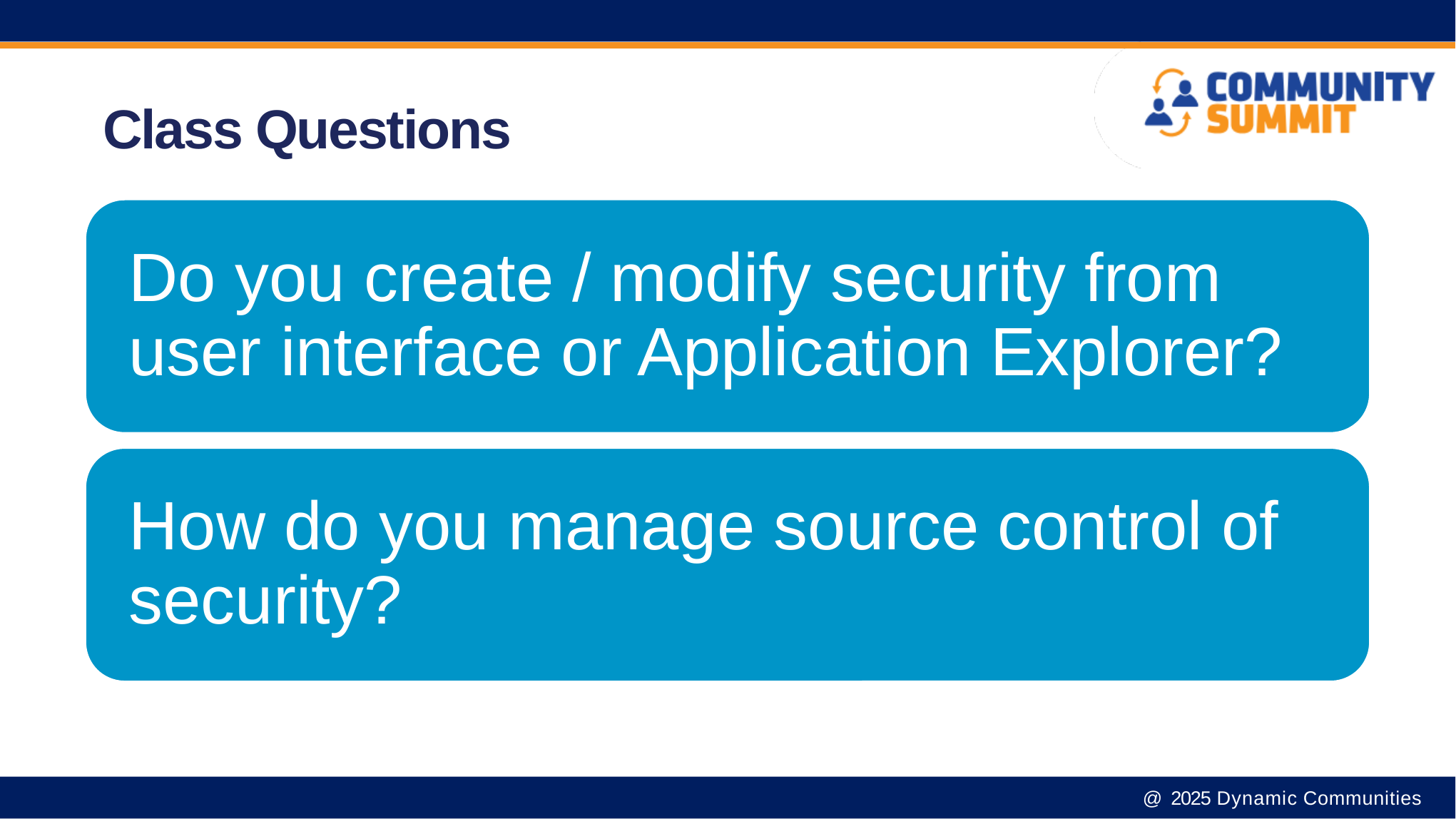

# Class Questions
Do you create / modify security from user interface or Application Explorer?
How do you manage source control of security?